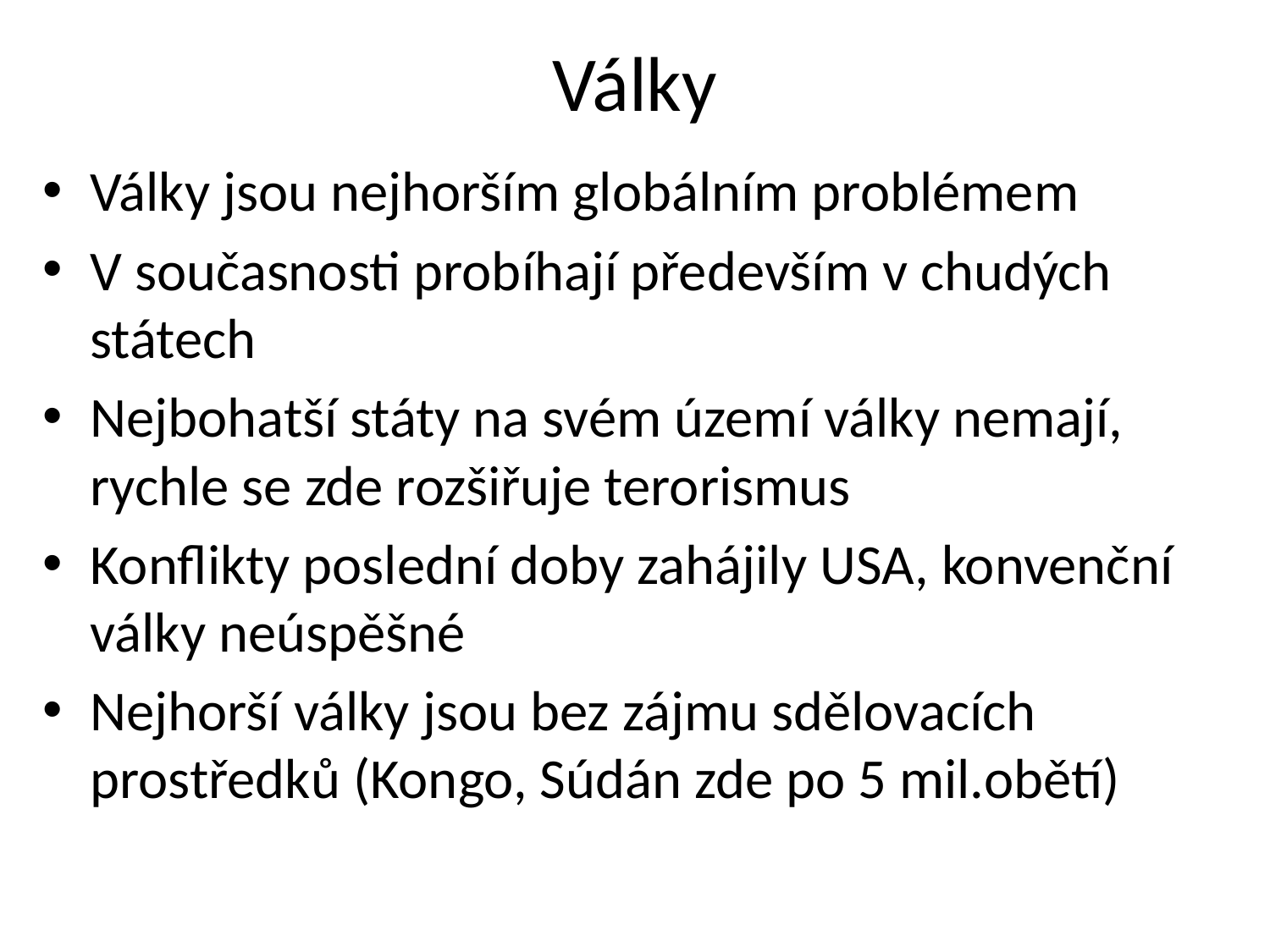

# Války
Války jsou nejhorším globálním problémem
V současnosti probíhají především v chudých státech
Nejbohatší státy na svém území války nemají, rychle se zde rozšiřuje terorismus
Konflikty poslední doby zahájily USA, konvenční války neúspěšné
Nejhorší války jsou bez zájmu sdělovacích prostředků (Kongo, Súdán zde po 5 mil.obětí)